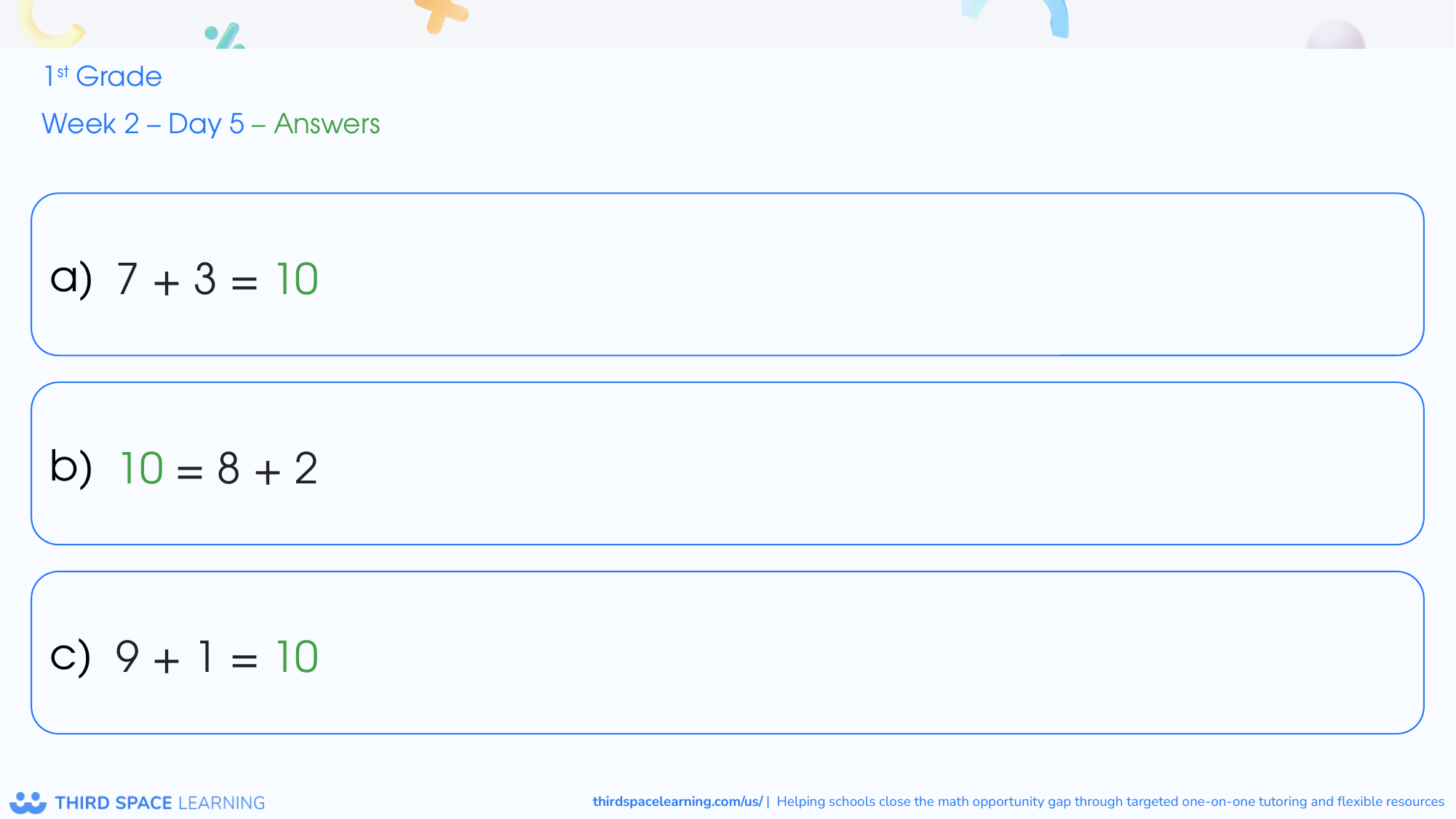

1st Grade
Week 2 – Day 5 – Answers
7 + 3 = 10
10 = 8 + 2
9 + 1 = 10